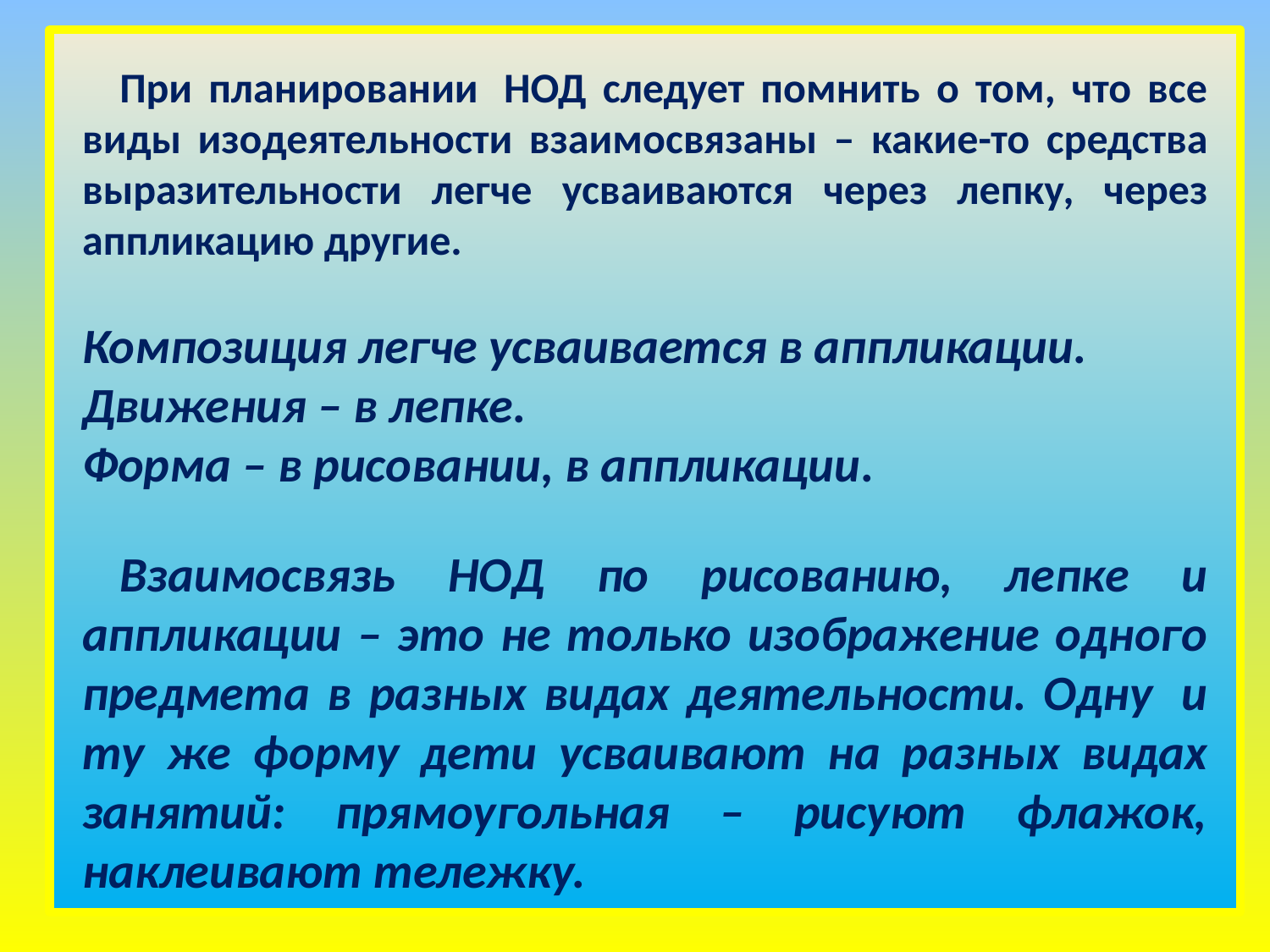

При планировании  НОД следует помнить о том, что все виды изодеятельности взаимосвязаны – какие-то средства выразительности легче усваиваются через лепку, через аппликацию другие.
Композиция легче усваивается в аппликации.
Движения – в лепке.
Форма – в рисовании, в аппликации.

Взаимосвязь НОД по рисованию, лепке и аппликации – это не только изображение одного предмета в разных видах деятельности. Одну  и ту же форму дети усваивают на разных видах занятий: прямоугольная – рисуют флажок, наклеивают тележку.
17